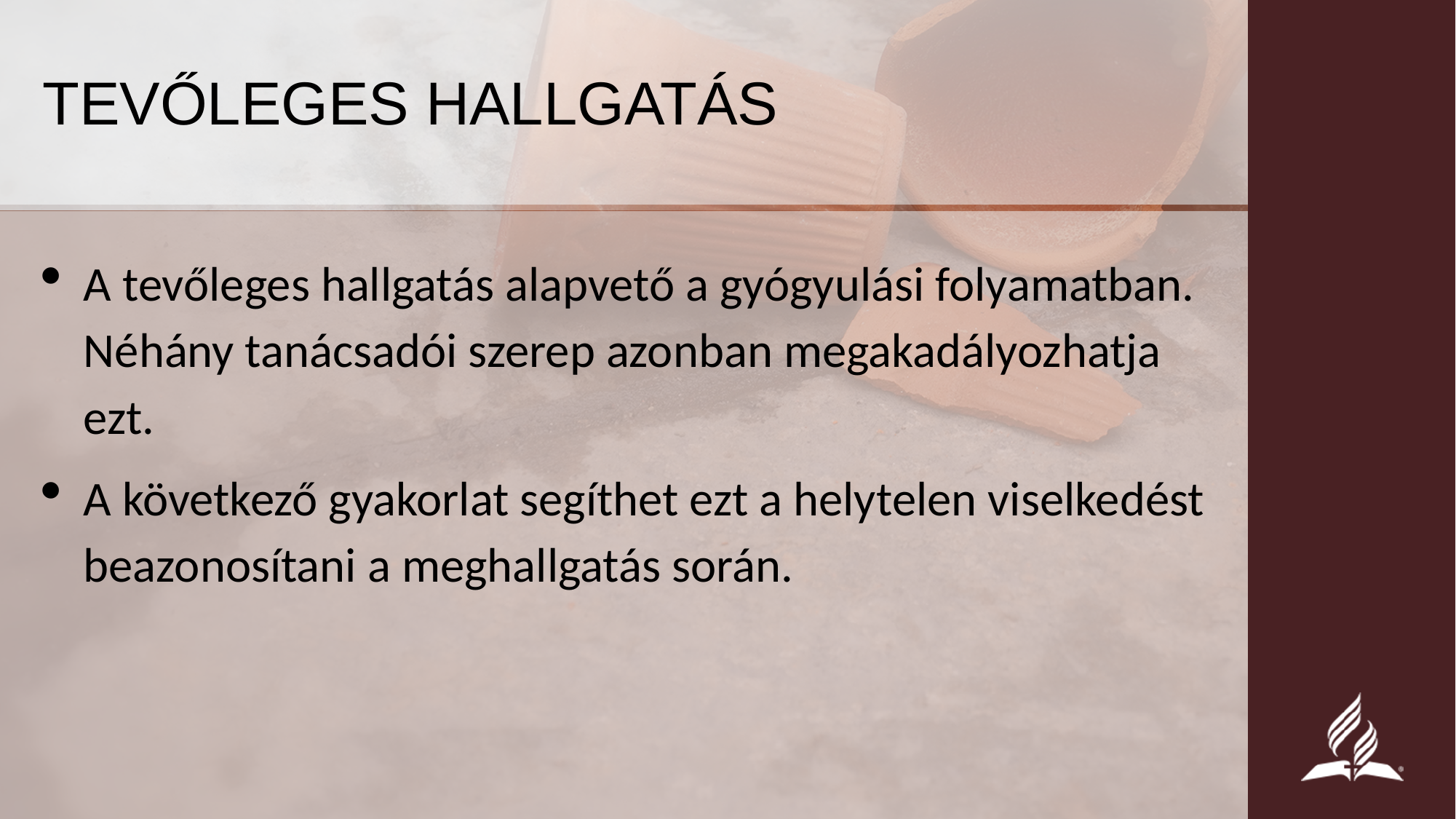

# TEVŐLEGES HALLGATÁS
A tevőleges hallgatás alapvető a gyógyulási folyamatban. Néhány tanácsadói szerep azonban megakadályozhatja ezt.
A következő gyakorlat segíthet ezt a helytelen viselkedést beazonosítani a meghallgatás során.